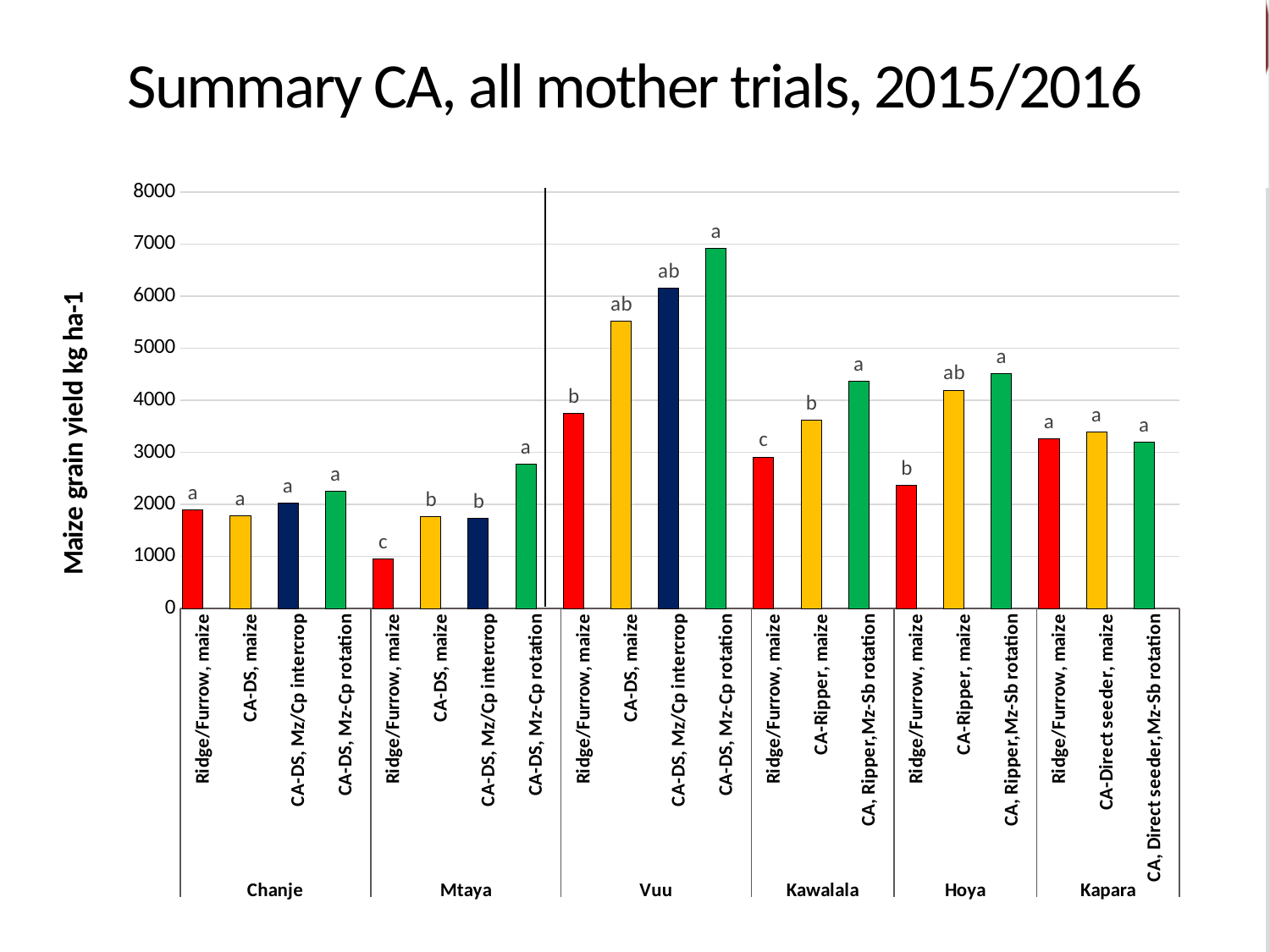

# Summary CA, all mother trials, 2015/2016

### Chart

| Category | Maize grain yield |  |
|---|---|---|
| Ridge/Furrow, maize | 1889.521499020711 | 0.0 |
| CA-DS, maize | 1779.9974484489142 | 0.0 |
| CA-DS, Mz/Cp intercrop | 2022.796490283215 | 0.0 |
| CA-DS, Mz-Cp rotation | 2249.9257286627644 | 0.0 |
| Ridge/Furrow, maize | 946.6114056015358 | 0.0 |
| CA-DS, maize | 1767.3088437904003 | 0.0 |
| CA-DS, Mz/Cp intercrop | 1740.1544882412381 | 0.0 |
| CA-DS, Mz-Cp rotation | 2771.481989944351 | 0.0 |
| Ridge/Furrow, maize | 3744.7812888051485 | 0.0 |
| CA-DS, maize | 5519.483632419395 | 0.0 |
| CA-DS, Mz/Cp intercrop | 6159.700818887544 | 0.0 |
| CA-DS, Mz-Cp rotation | 6923.440750962825 | 0.0 |
| Ridge/Furrow, maize | 2911.661482235426 | 0.0 |
| CA-Ripper, maize | 3626.16037117382 | 0.0 |
| CA, Ripper,Mz-Sb rotation | 4373.670722301693 | 0.0 |
| Ridge/Furrow, maize | 2367.283965247773 | 0.0 |
| CA-Ripper, maize | 4195.91101020152 | 0.0 |
| CA, Ripper,Mz-Sb rotation | 4515.701016203293 | 0.0 |
| Ridge/Furrow, maize | 3257.798026347463 | 0.0 |
| CA-Direct seeder, maize | 3394.4727055587514 | 0.0 |
| CA, Direct seeder,Mz-Sb rotation | 3195.3868895517426 | 0.0 |